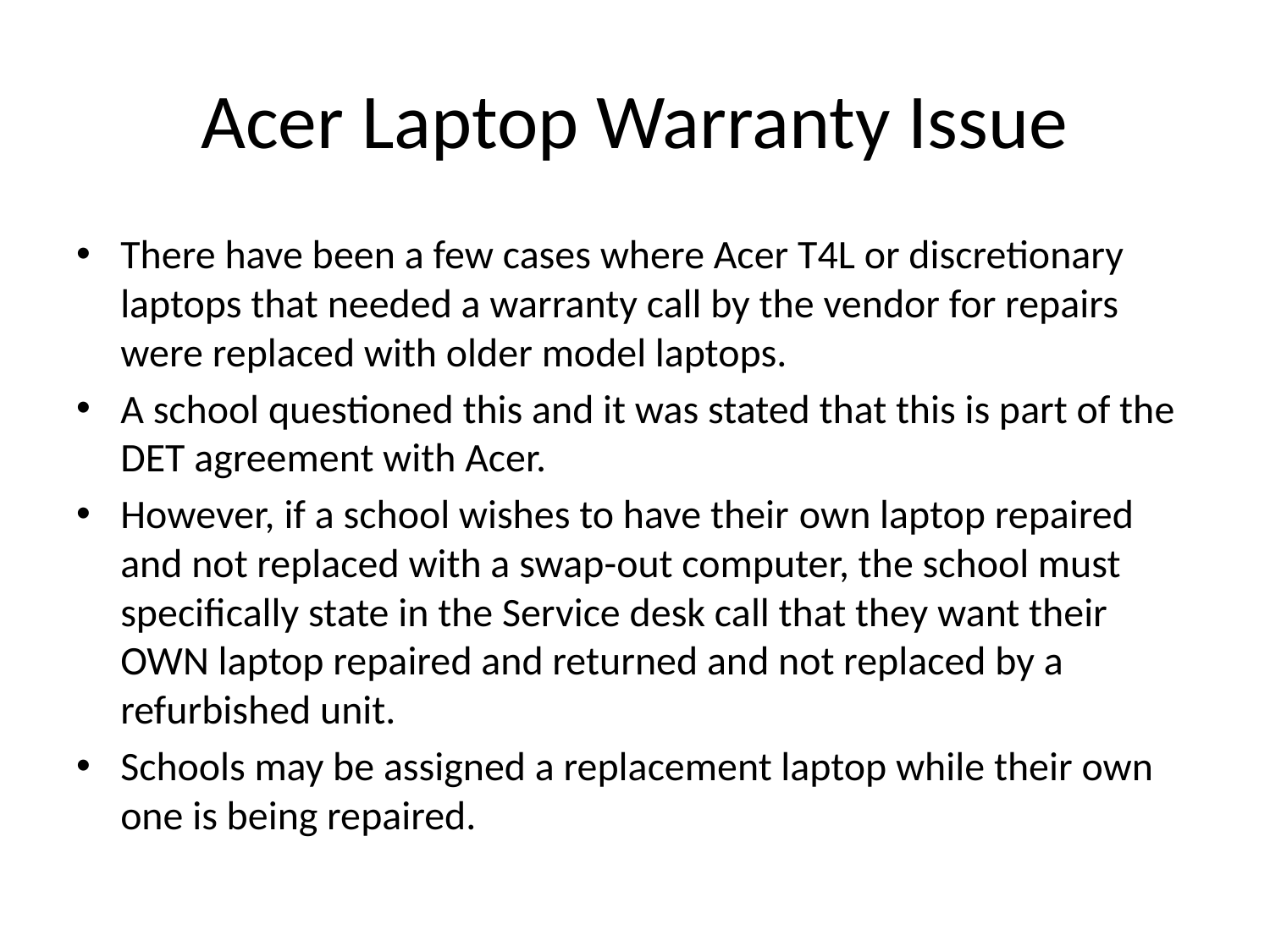

# Acer Laptop Warranty Issue
There have been a few cases where Acer T4L or discretionary laptops that needed a warranty call by the vendor for repairs were replaced with older model laptops.
A school questioned this and it was stated that this is part of the DET agreement with Acer.
However, if a school wishes to have their own laptop repaired and not replaced with a swap-out computer, the school must specifically state in the Service desk call that they want their OWN laptop repaired and returned and not replaced by a refurbished unit.
Schools may be assigned a replacement laptop while their own one is being repaired.